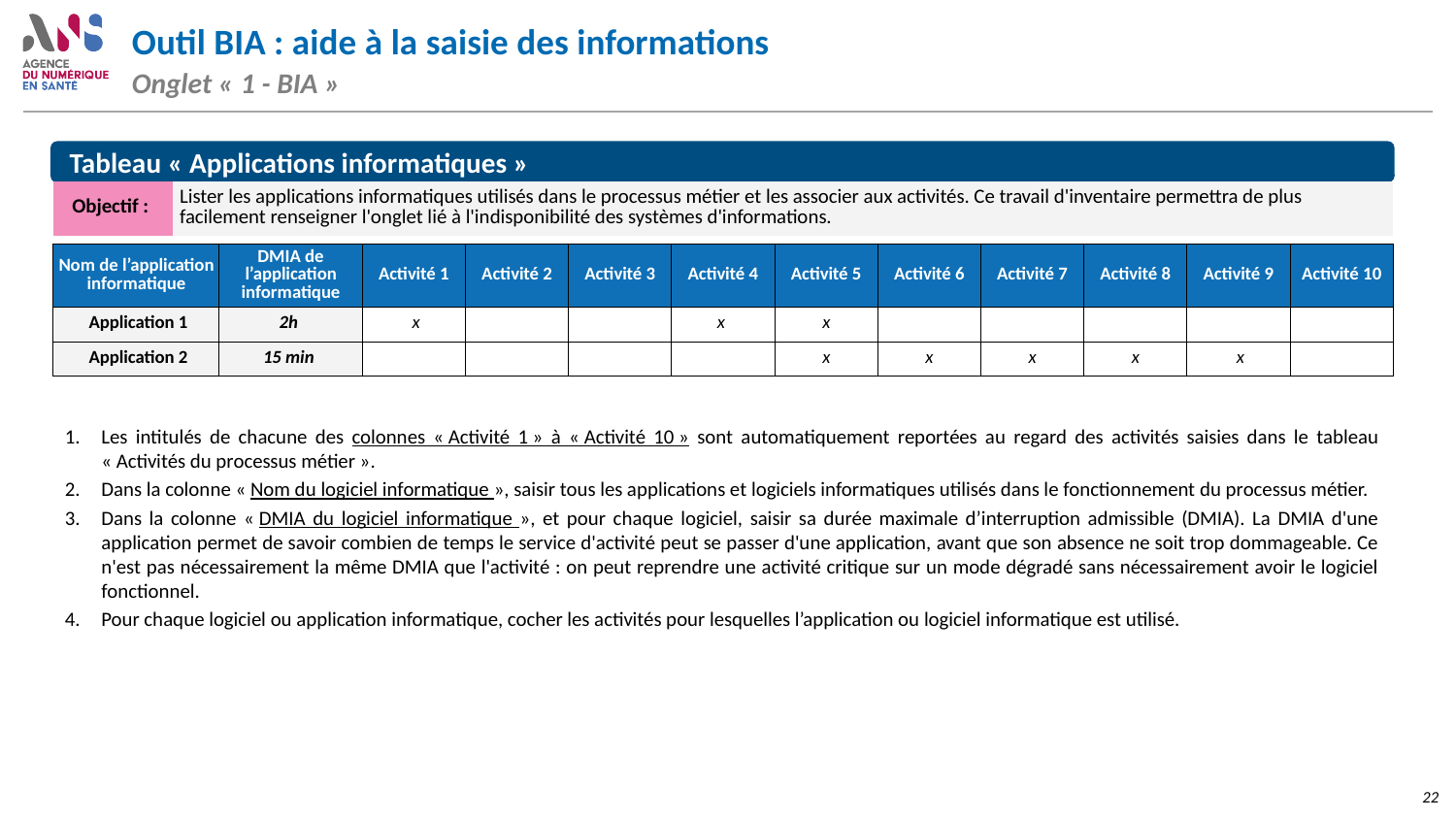

# Outil BIA : aide à la saisie des informations Onglet « 1 - BIA »
Tableau « Applications informatiques »
| Objectif : | Lister les applications informatiques utilisés dans le processus métier et les associer aux activités. Ce travail d'inventaire permettra de plus facilement renseigner l'onglet lié à l'indisponibilité des systèmes d'informations. |
| --- | --- |
| Nom de l’application informatique | DMIA de l’application informatique | Activité 1 | Activité 2 | Activité 3 | Activité 4 | Activité 5 | Activité 6 | Activité 7 | Activité 8 | Activité 9 | Activité 10 |
| --- | --- | --- | --- | --- | --- | --- | --- | --- | --- | --- | --- |
| Application 1 | 2h | x |  |  | x | x |  |  |  |  |  |
| Application 2 | 15 min |  |  |  |  | x | x | x | x | x |  |
Les intitulés de chacune des colonnes « Activité 1 » à « Activité 10 » sont automatiquement reportées au regard des activités saisies dans le tableau « Activités du processus métier ».
Dans la colonne « Nom du logiciel informatique », saisir tous les applications et logiciels informatiques utilisés dans le fonctionnement du processus métier.
Dans la colonne « DMIA du logiciel informatique », et pour chaque logiciel, saisir sa durée maximale d’interruption admissible (DMIA). La DMIA d'une application permet de savoir combien de temps le service d'activité peut se passer d'une application, avant que son absence ne soit trop dommageable. Ce n'est pas nécessairement la même DMIA que l'activité : on peut reprendre une activité critique sur un mode dégradé sans nécessairement avoir le logiciel fonctionnel.
Pour chaque logiciel ou application informatique, cocher les activités pour lesquelles l’application ou logiciel informatique est utilisé.
22